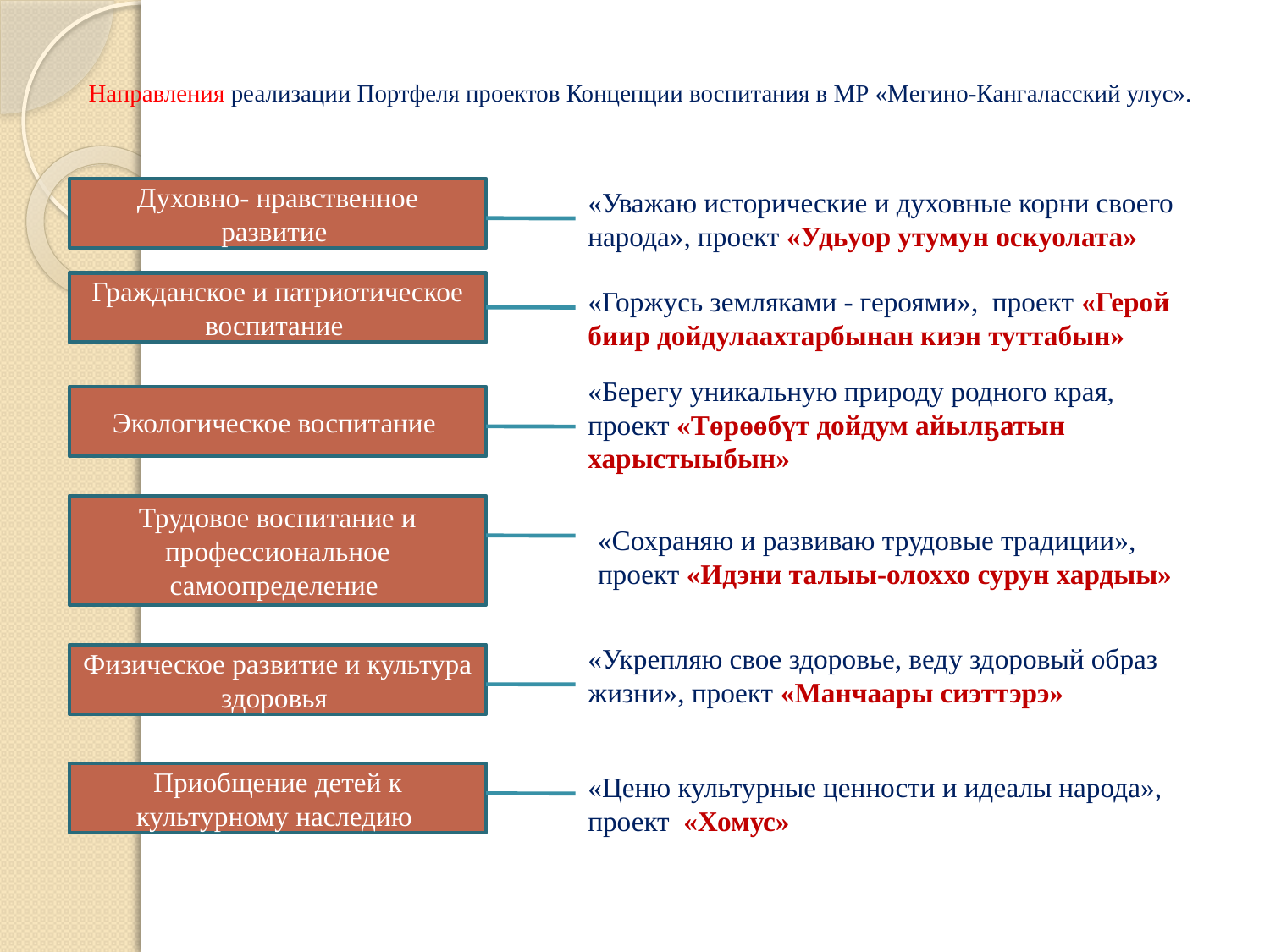

# Направления реализации Портфеля проектов Концепции воспитания в МР «Мегино-Кангаласский улус».
Духовно- нравственное развитие
«Уважаю исторические и духовные корни своего народа», проект «Удьуор утумун оскуолата»
Гражданское и патриотическое воспитание
«Горжусь земляками - героями»,  проект «Герой биир дойдулаахтарбынан киэн туттабын»
«Берегу уникальную природу родного края, проект «Төрөөбүт дойдум айылҕатын харыстыыбын»
Экологическое воспитание
Трудовое воспитание и профессиональное самоопределение
«Сохраняю и развиваю трудовые традиции», проект «Идэни талыы-олоххо сурун хардыы»
«Укрепляю свое здоровье, веду здоровый образ жизни», проект «Манчаары сиэттэрэ»
Физическое развитие и культура здоровья
Приобщение детей к культурному наследию
«Ценю культурные ценности и идеалы народа»,  проект  «Хомус»